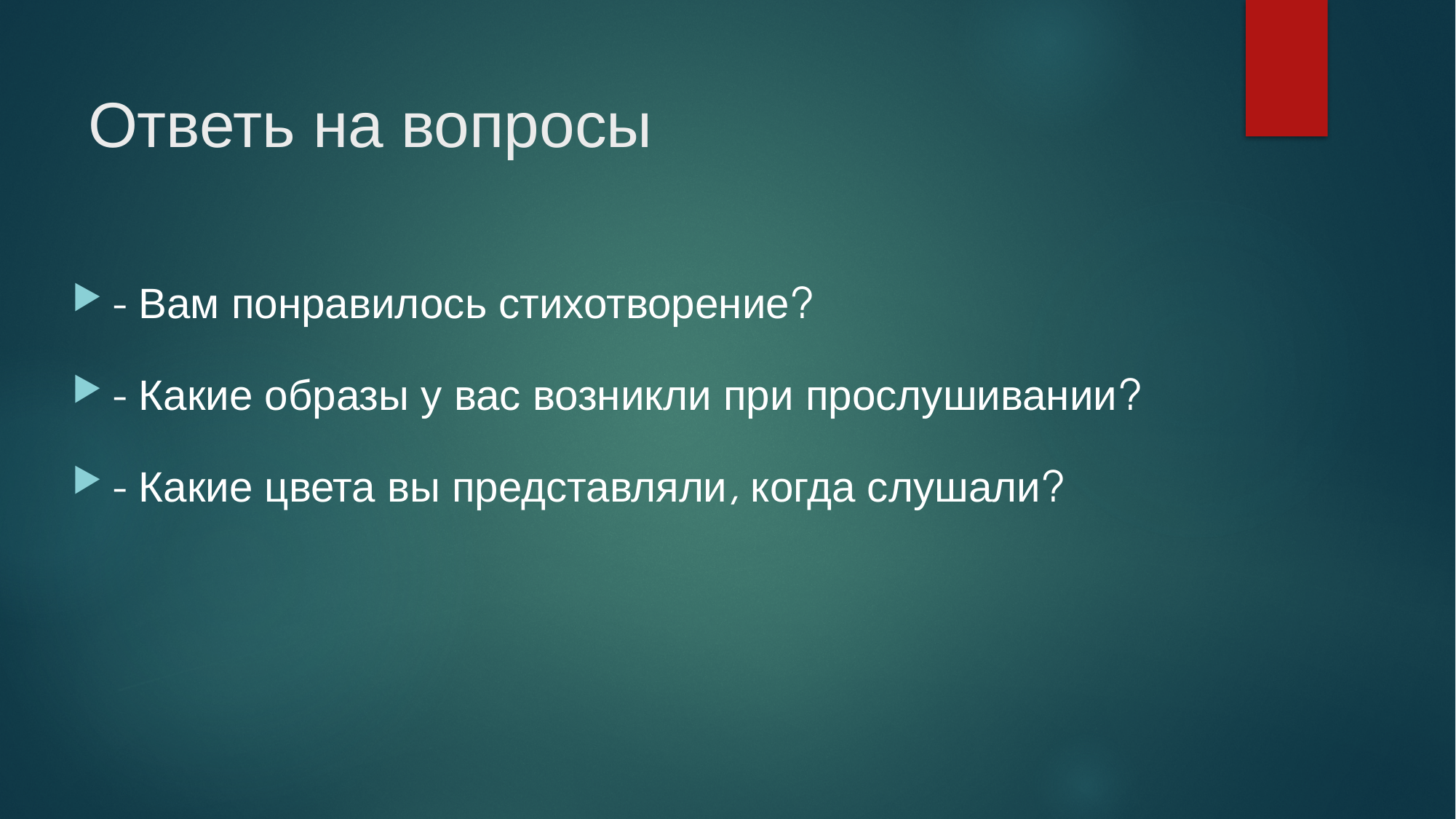

# Ответь на вопросы
- Вам понравилось стихотворение?
- Какие образы у вас возникли при прослушивании?
- Какие цвета вы представляли, когда слушали?